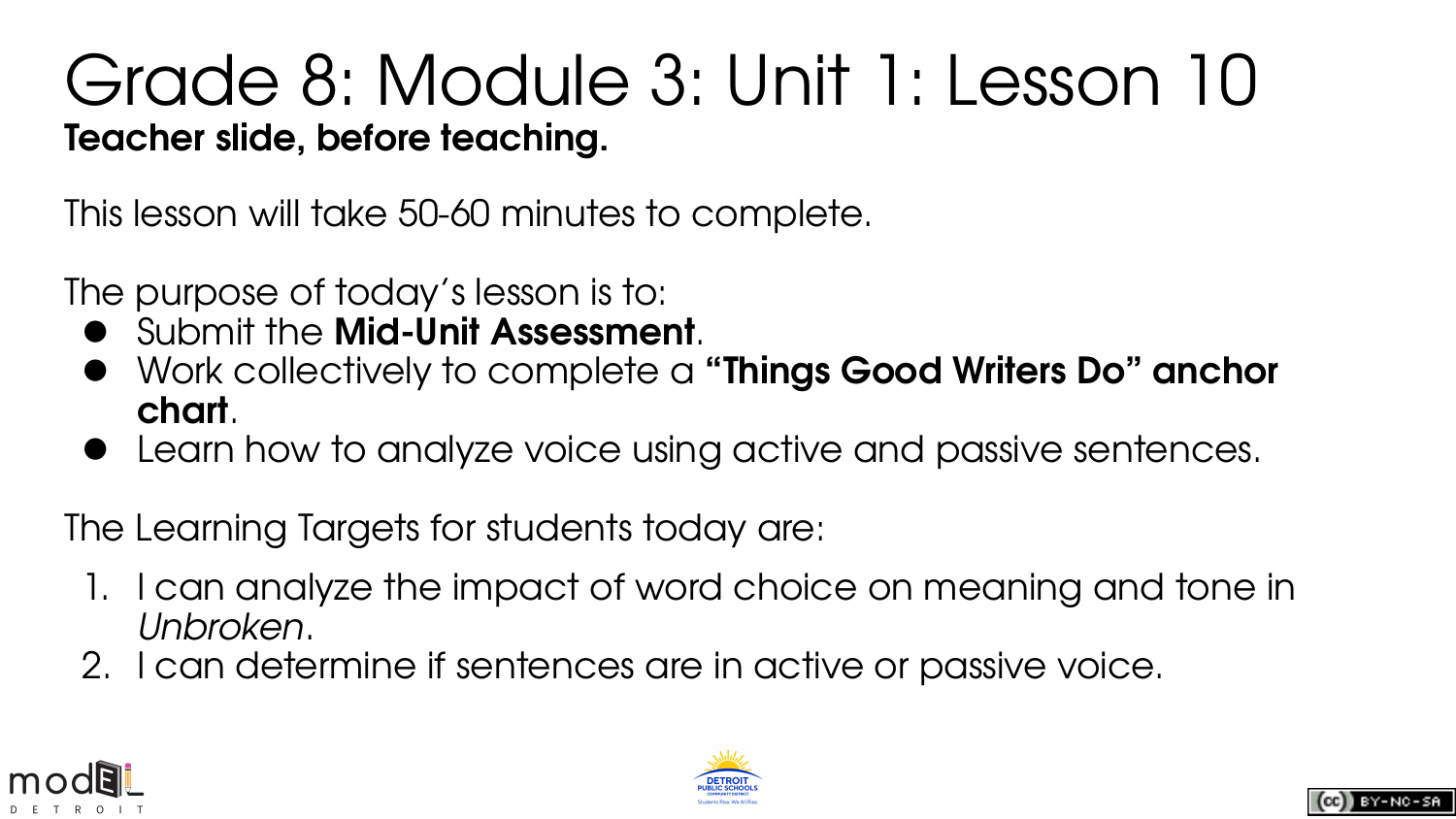

# Grade 8: Module 3: Unit 1: Lesson 10
Teacher slide, before teaching.
This lesson will take 50-60 minutes to complete.

The purpose of today’s lesson is to:
Submit the Mid-Unit Assessment.
Work collectively to complete a “Things Good Writers Do” anchor chart.
Learn how to analyze voice using active and passive sentences.

The Learning Targets for students today are:
I can analyze the impact of word choice on meaning and tone in Unbroken.
I can determine if sentences are in active or passive voice.